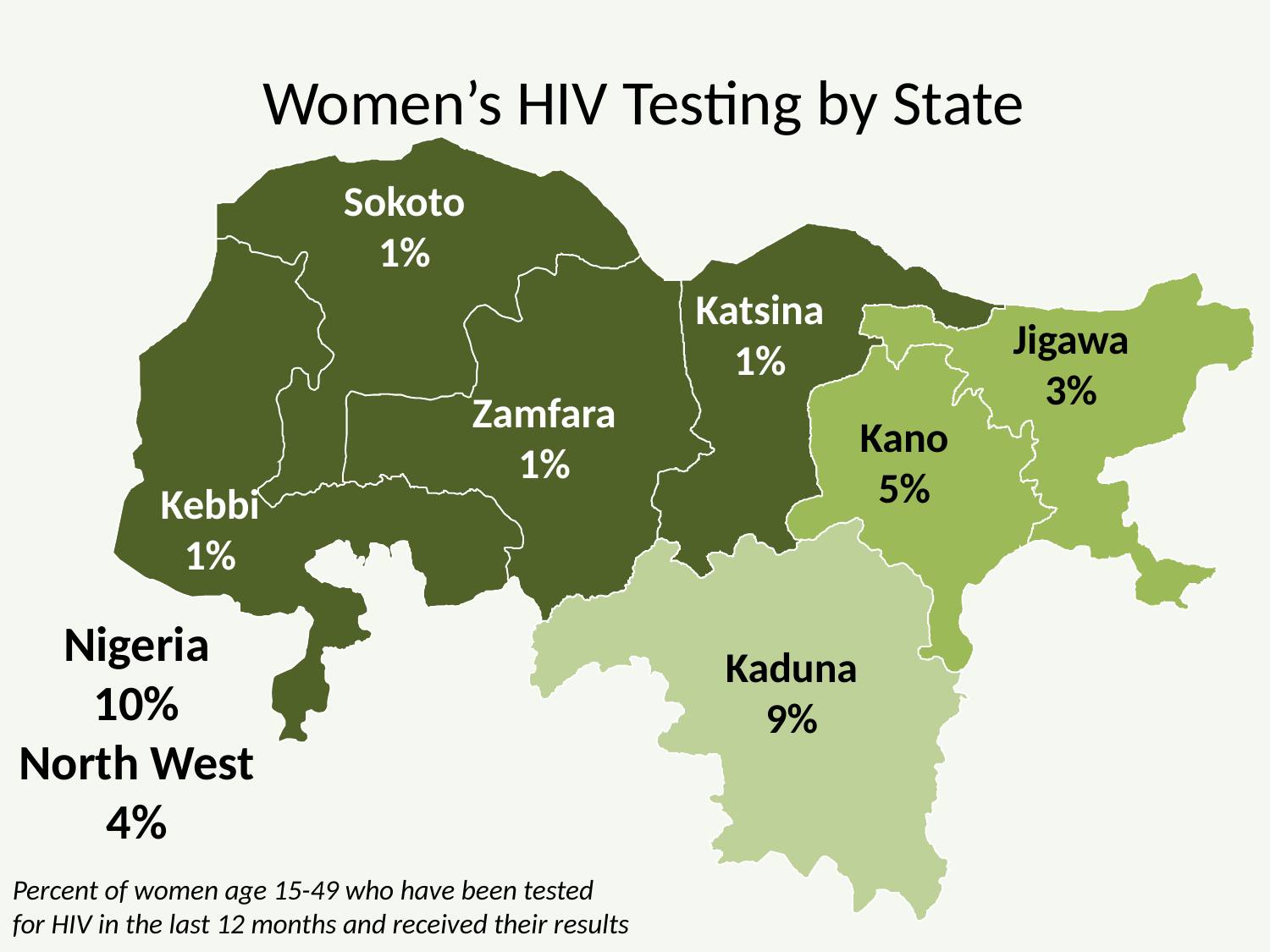

Women’s HIV Testing by State

Sokoto
1%
Katsina
1%
Jigawa
3%
Zamfara
1%
Kano
5%
Kebbi
1%
Nigeria
10%
North West
4%
Kaduna
9%
Percent of women age 15-49 who have been tested
for HIV in the last 12 months and received their results